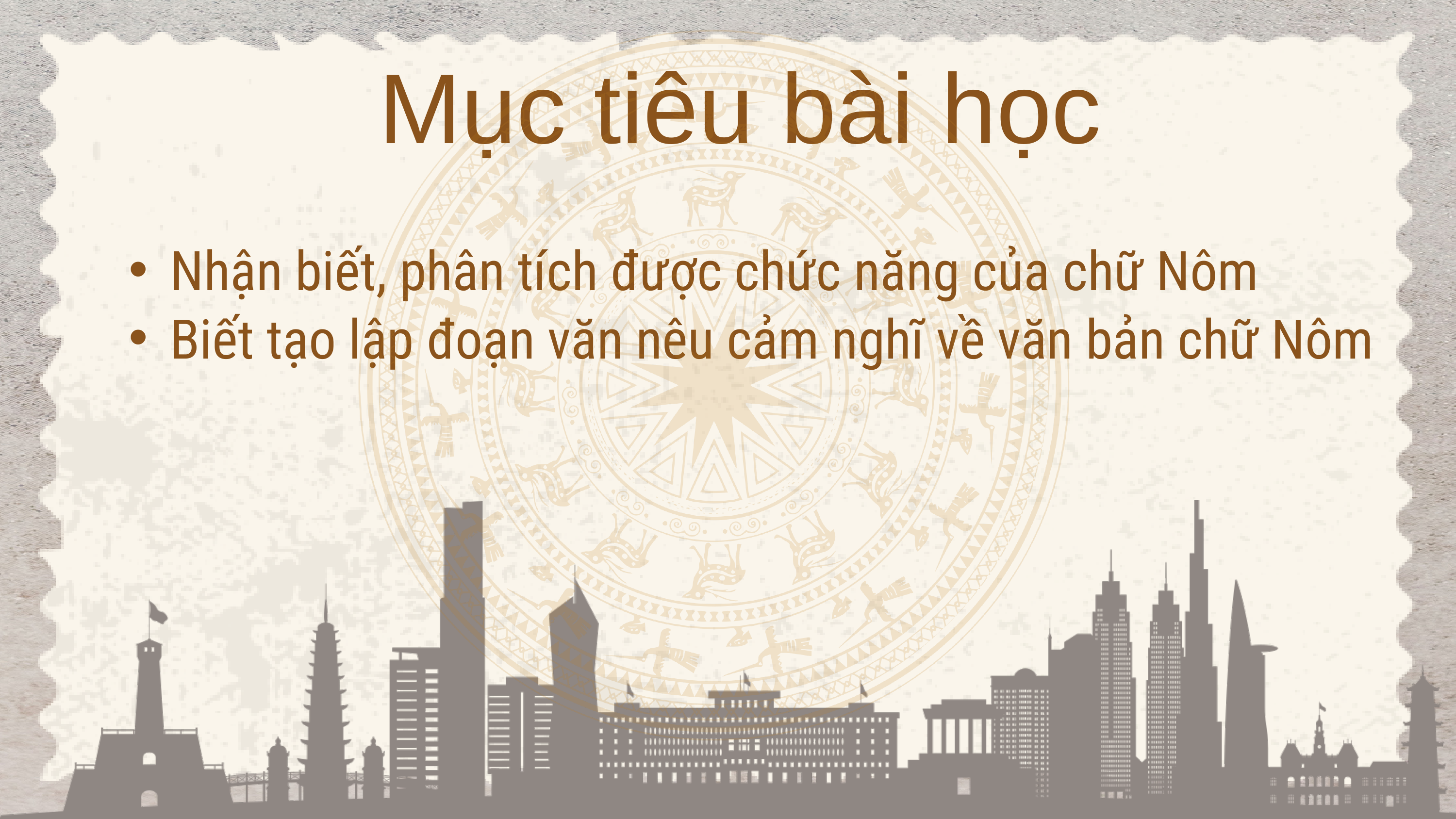

Mục tiêu bài học

Nhận biết, phân tích được chức năng của chữ Nôm
Biết tạo lập đoạn văn nêu cảm nghĩ về văn bản chữ Nôm